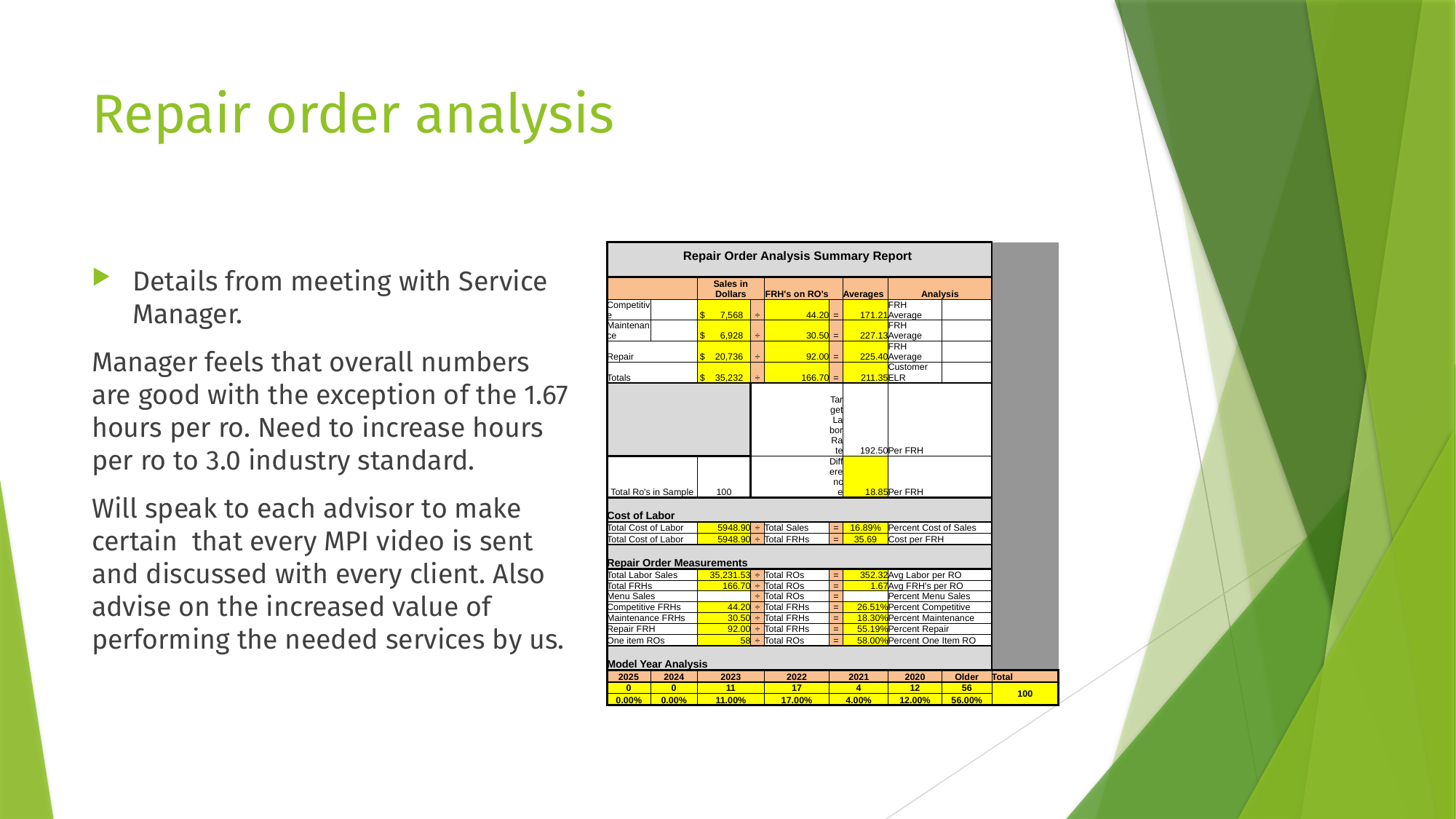

# Repair order analysis
| Repair Order Analysis Summary Report |  |  |  |  |  |  |  |  |  |
| --- | --- | --- | --- | --- | --- | --- | --- | --- | --- |
|  |  |  |  |  |  |  |  |  |  |
|  |  | Sales in Dollars |  | FRH's on RO's |  |  |  |  |  |
|  |  |  |  |  |  | Averages | Analysis |  |  |
| Competitive |  | $ 7,568 | ÷ | 44.20 | = | 171.21 | FRH Average |  |  |
| Maintenance |  | $ 6,928 | ÷ | 30.50 | = | 227.13 | FRH Average |  |  |
| Repair |  | $ 20,736 | ÷ | 92.00 | = | 225.40 | FRH Average |  |  |
| Totals |  | $ 35,232 | ÷ | 166.70 | = | 211.35 | Customer ELR |  |  |
|  |  |  |  |  | Target Labor Rate | 192.50 | Per FRH |  |  |
| Total Ro's in Sample |  | 100 |  |  | Difference | 18.85 | Per FRH |  |  |
|  |  |  |  |  |  |  |  |  |  |
| Cost of Labor |  |  |  |  |  |  |  |  |  |
| Total Cost of Labor |  | 5948.90 | ÷ | Total Sales | = | 16.89% | Percent Cost of Sales |  |  |
| Total Cost of Labor |  | 5948.90 | ÷ | Total FRHs | = | 35.69 | Cost per FRH |  |  |
|  |  |  |  |  |  |  |  |  |  |
| Repair Order Measurements |  |  |  |  |  |  |  |  |  |
| Total Labor Sales |  | 35,231.53 | ÷ | Total ROs | = | 352.32 | Avg Labor per RO |  |  |
| Total FRHs |  | 166.70 | ÷ | Total ROs | = | 1.67 | Avg FRH's per RO |  |  |
| Menu Sales |  |  | ÷ | Total ROs | = |  | Percent Menu Sales |  |  |
| Competitive FRHs |  | 44.20 | ÷ | Total FRHs | = | 26.51% | Percent Competitive |  |  |
| Maintenance FRHs |  | 30.50 | ÷ | Total FRHs | = | 18.30% | Percent Maintenance |  |  |
| Repair FRH |  | 92.00 | ÷ | Total FRHs | = | 55.19% | Percent Repair |  |  |
| One item ROs |  | 58 | ÷ | Total ROs | = | 58.00% | Percent One Item RO |  |  |
|  |  |  |  |  |  |  |  |  |  |
| Model Year Analysis |  |  |  |  |  |  |  |  |  |
| 2025 | 2024 | 2023 |  | 2022 | 2021 |  | 2020 | Older | Total |
| 0 | 0 | 11 |  | 17 | 4 |  | 12 | 56 | 100 |
| 0.00% | 0.00% | 11.00% |  | 17.00% | 4.00% |  | 12.00% | 56.00% |  |
Details from meeting with Service Manager.
Manager feels that overall numbers are good with the exception of the 1.67 hours per ro. Need to increase hours per ro to 3.0 industry standard.
Will speak to each advisor to make certain  that every MPI video is sent and discussed with every client. Also advise on the increased value of performing the needed services by us.